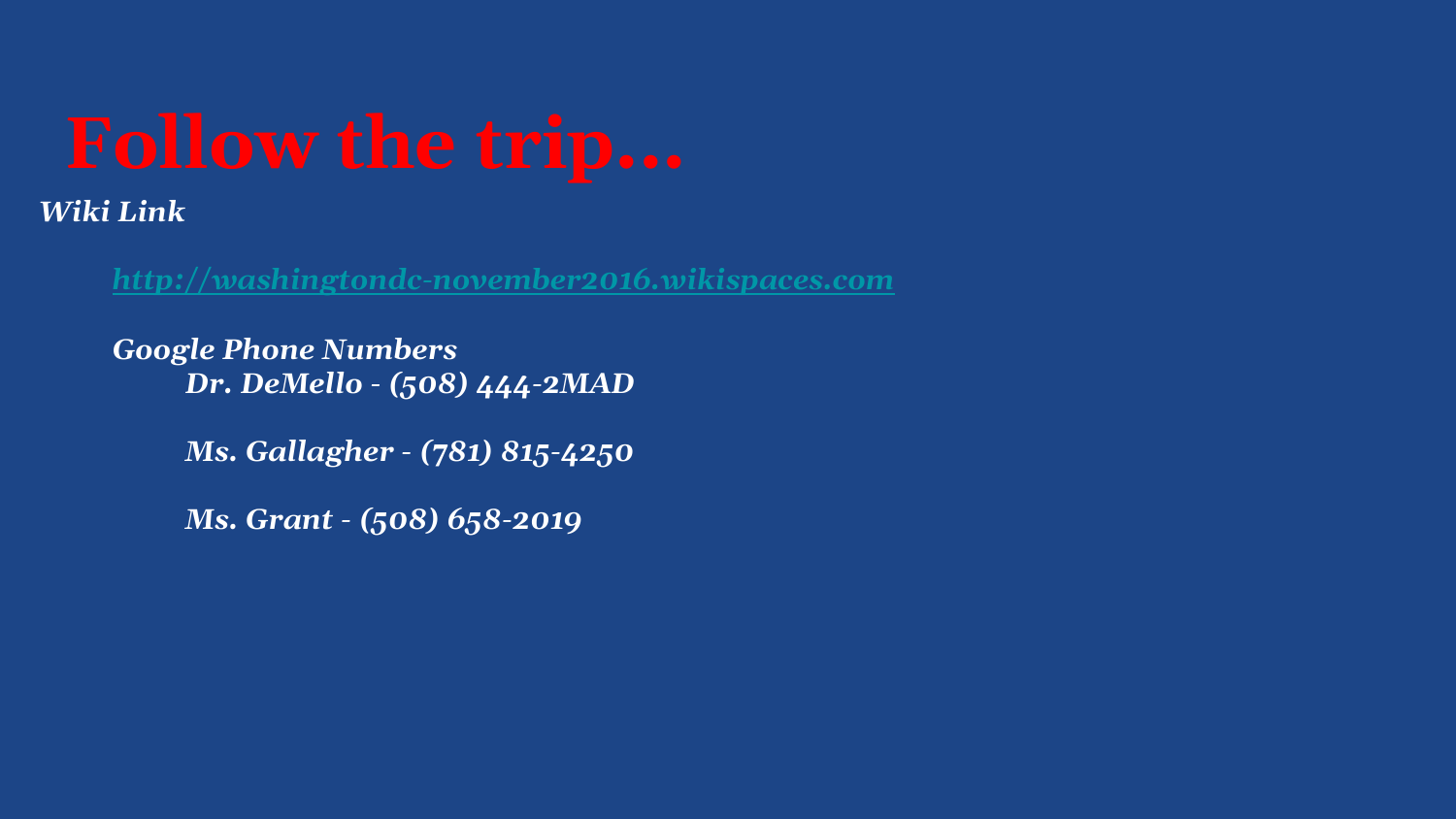

# Follow the trip...
Wiki Link

http://washingtondc-november2016.wikispaces.com

Google Phone Numbers
	Dr. DeMello - (508) 444-2MAD

	Ms. Gallagher - (781) 815-4250

	Ms. Grant - (508) 658-2019